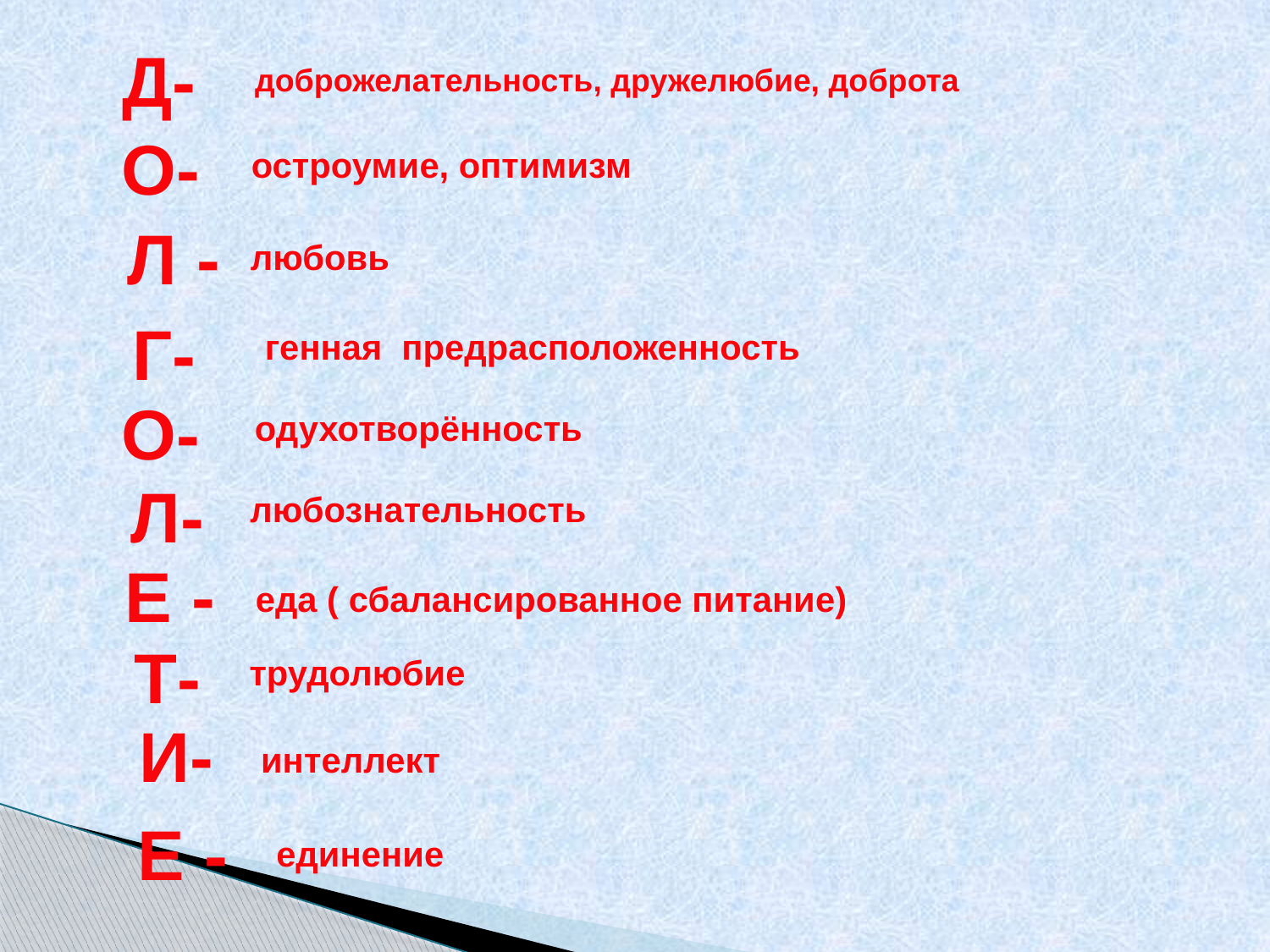

Д-
доброжелательность, дружелюбие, доброта
О-
остроумие, оптимизм
Л -
любовь
Г-
генная  предрасположенность
О-
одухотворённость
Л-
любознательность
Е -
еда ( сбалансированное питание)
Т-
трудолюбие
И-
интеллект
Е -
единение